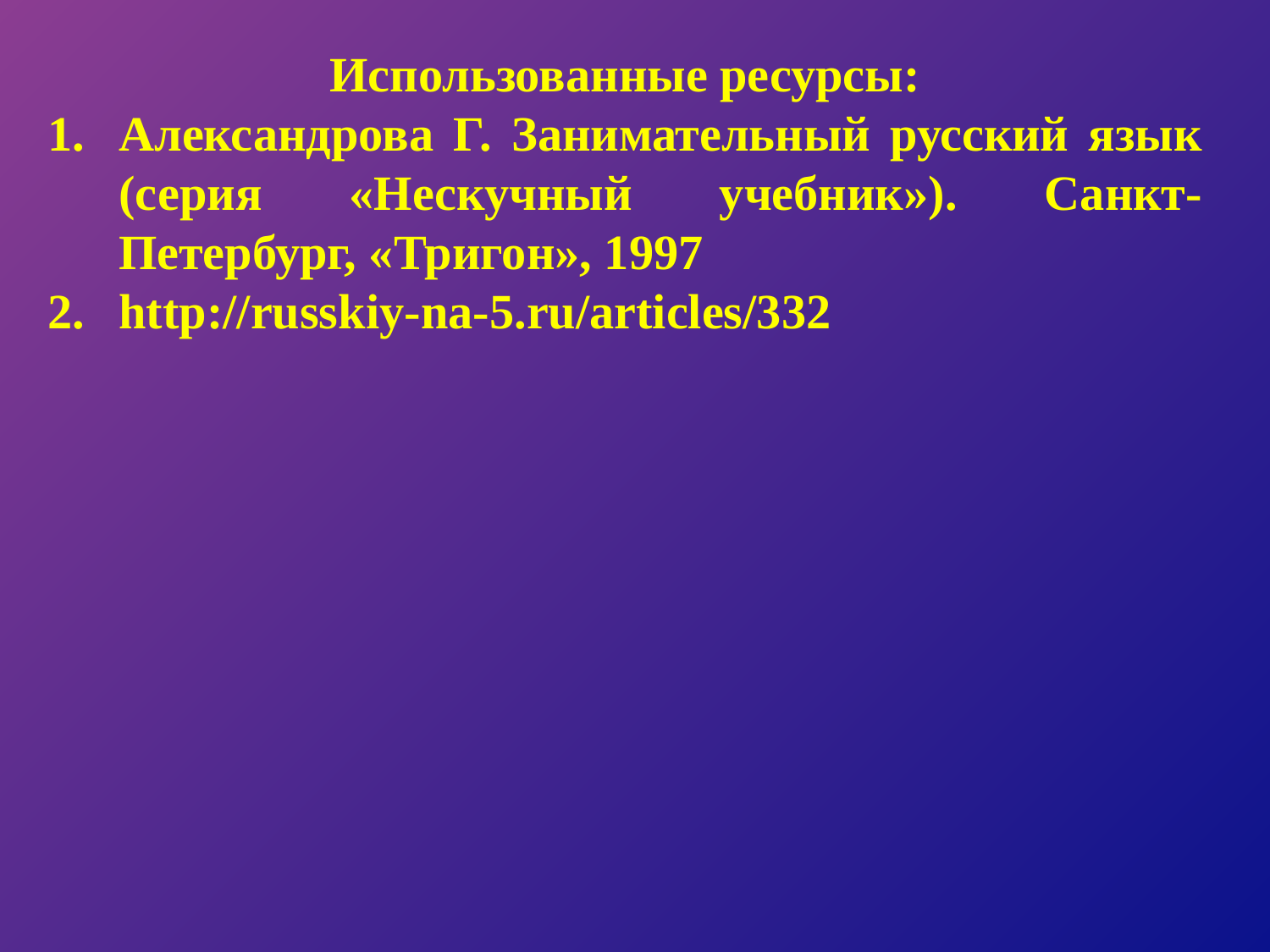

Использованные ресурсы:
Александрова Г. Занимательный русский язык (серия «Нескучный учебник»). Санкт-Петербург, «Тригон», 1997
http://russkiy-na-5.ru/articles/332